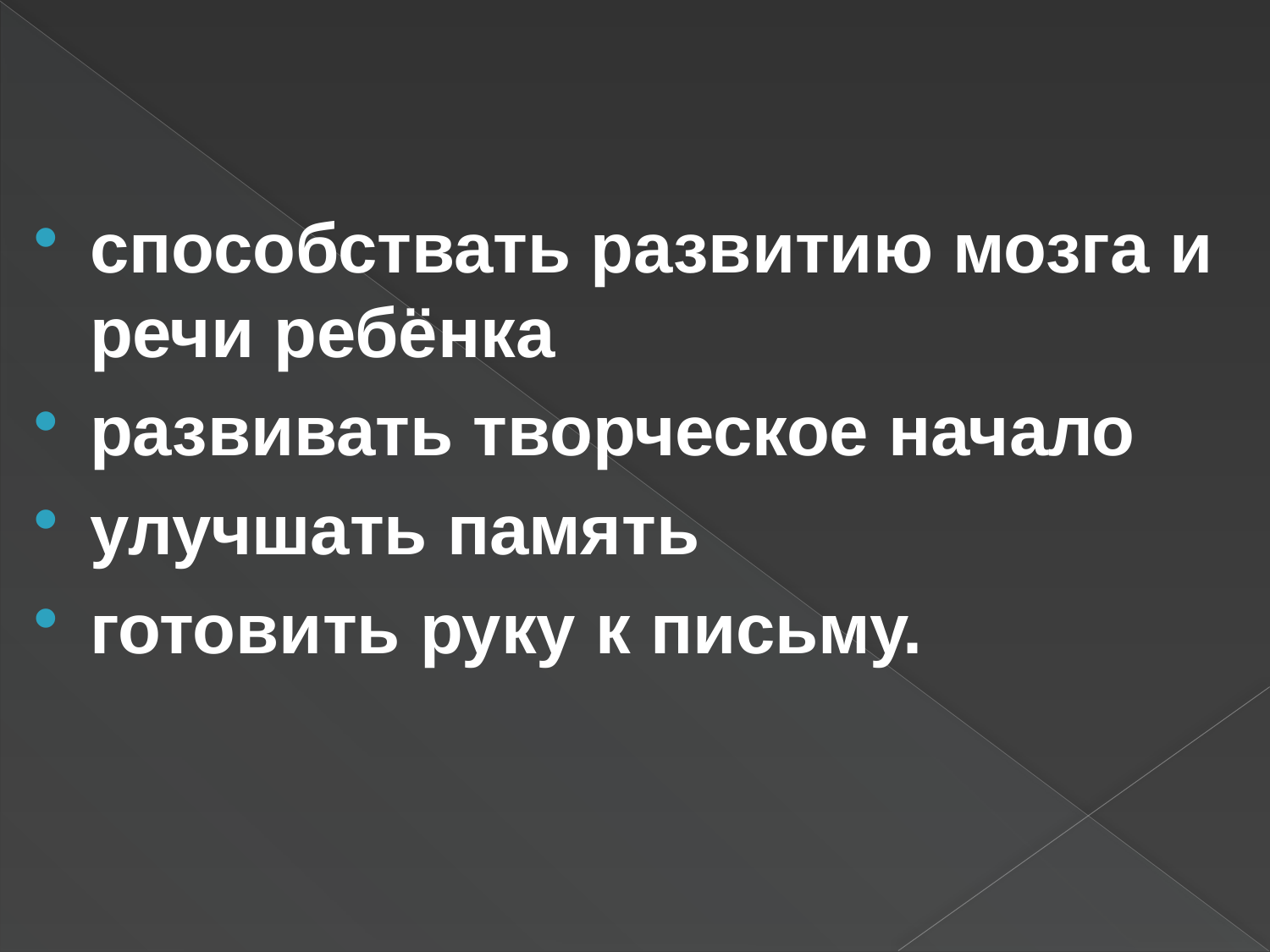

способствать развитию мозга и речи ребёнка
развивать творческое начало
улучшать память
готовить руку к письму.